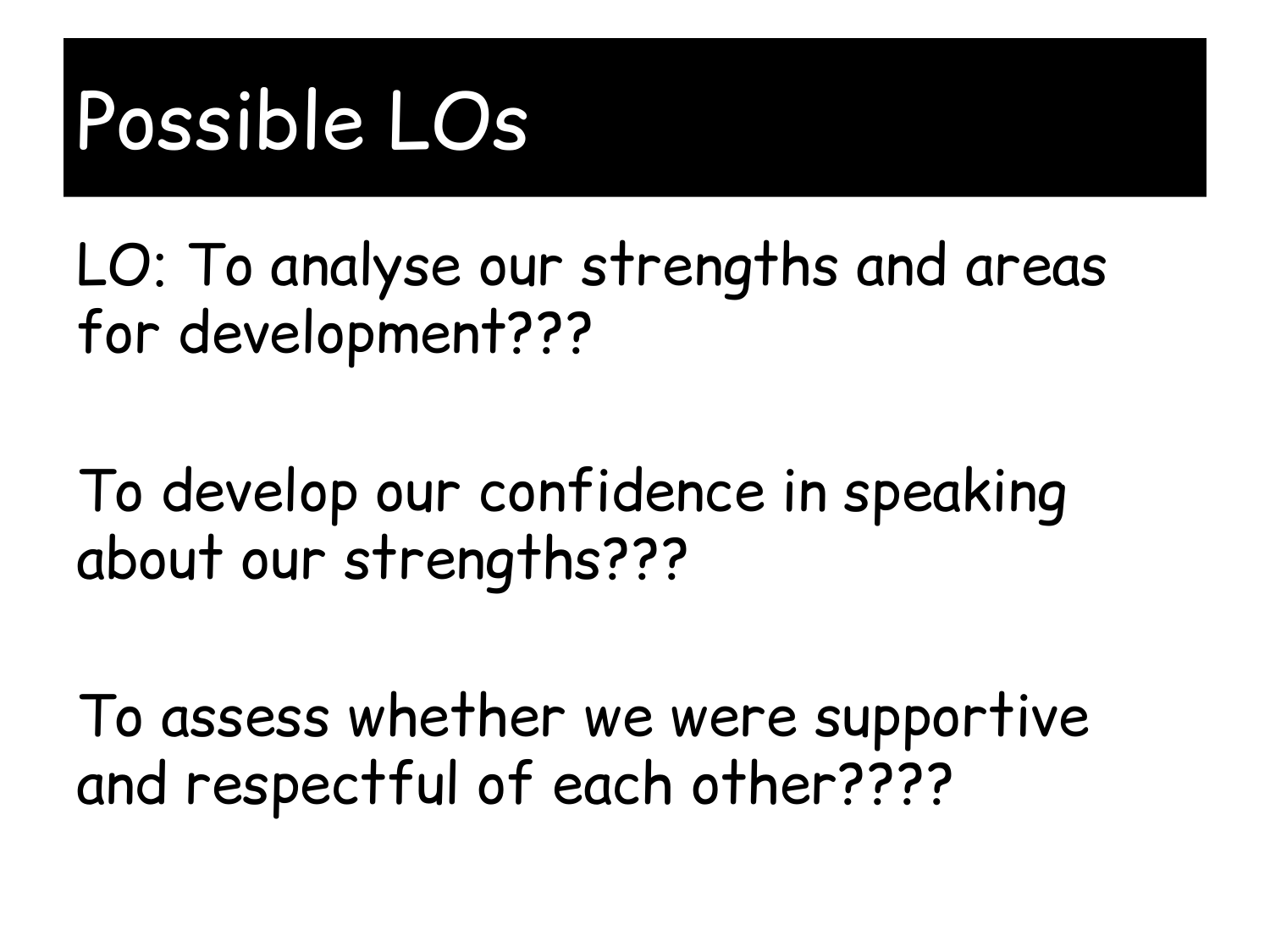

# Possible LOs
LO: To analyse our strengths and areas for development???

To develop our confidence in speaking about our strengths???

To assess whether we were supportive and respectful of each other????